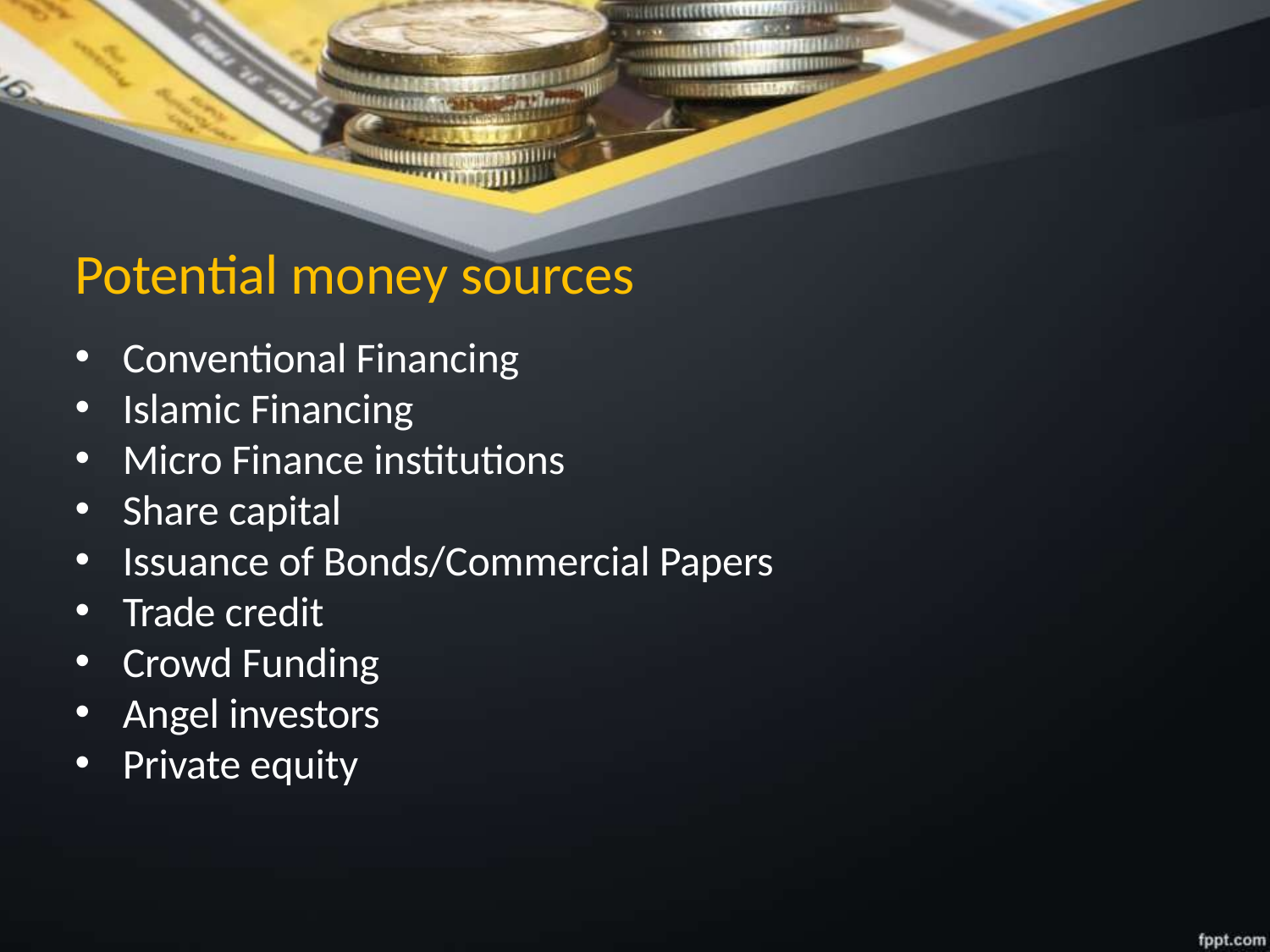

# Potential money sources
Conventional Financing
Islamic Financing
Micro Finance institutions
Share capital
Issuance of Bonds/Commercial Papers
Trade credit
Crowd Funding
Angel investors
Private equity